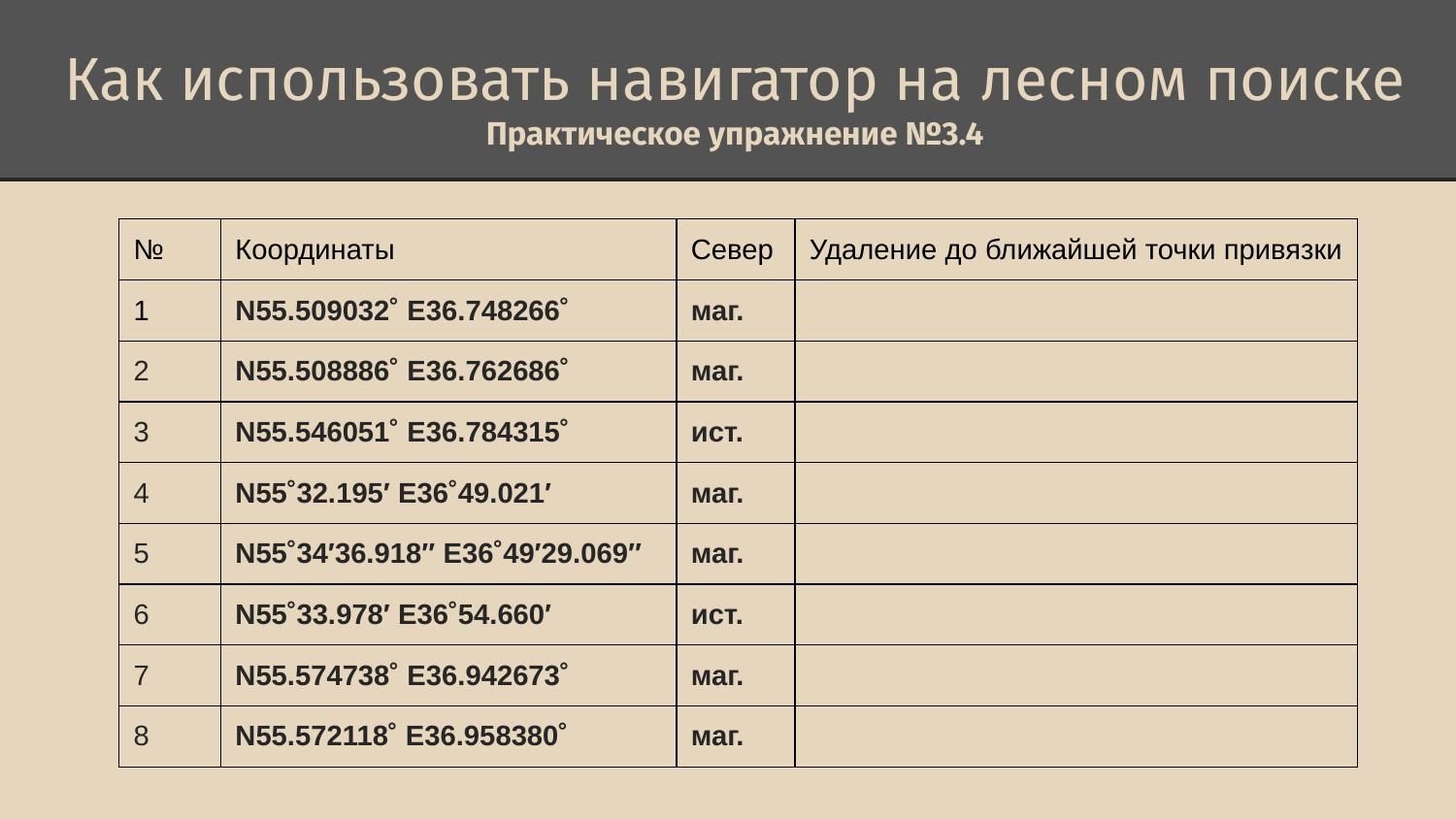

# Как использовать навигатор на лесном поиске
Практическое упражнение №3.4
| № | Координаты | Север | Удаление до ближайшей точки привязки |
| --- | --- | --- | --- |
| 1 | N55.509032˚ E36.748266˚ | маг. |  |
| 2 | N55.508886˚ E36.762686˚ | маг. |  |
| 3 | N55.546051˚ E36.784315˚ | ист. |  |
| 4 | N55˚32.195′ E36˚49.021′ | маг. |  |
| 5 | N55˚34′36.918″ E36˚49′29.069″ | маг. |  |
| 6 | N55˚33.978′ E36˚54.660′ | ист. |  |
| 7 | N55.574738˚ E36.942673˚ | маг. |  |
| 8 | N55.572118˚ E36.958380˚ | маг. |  |